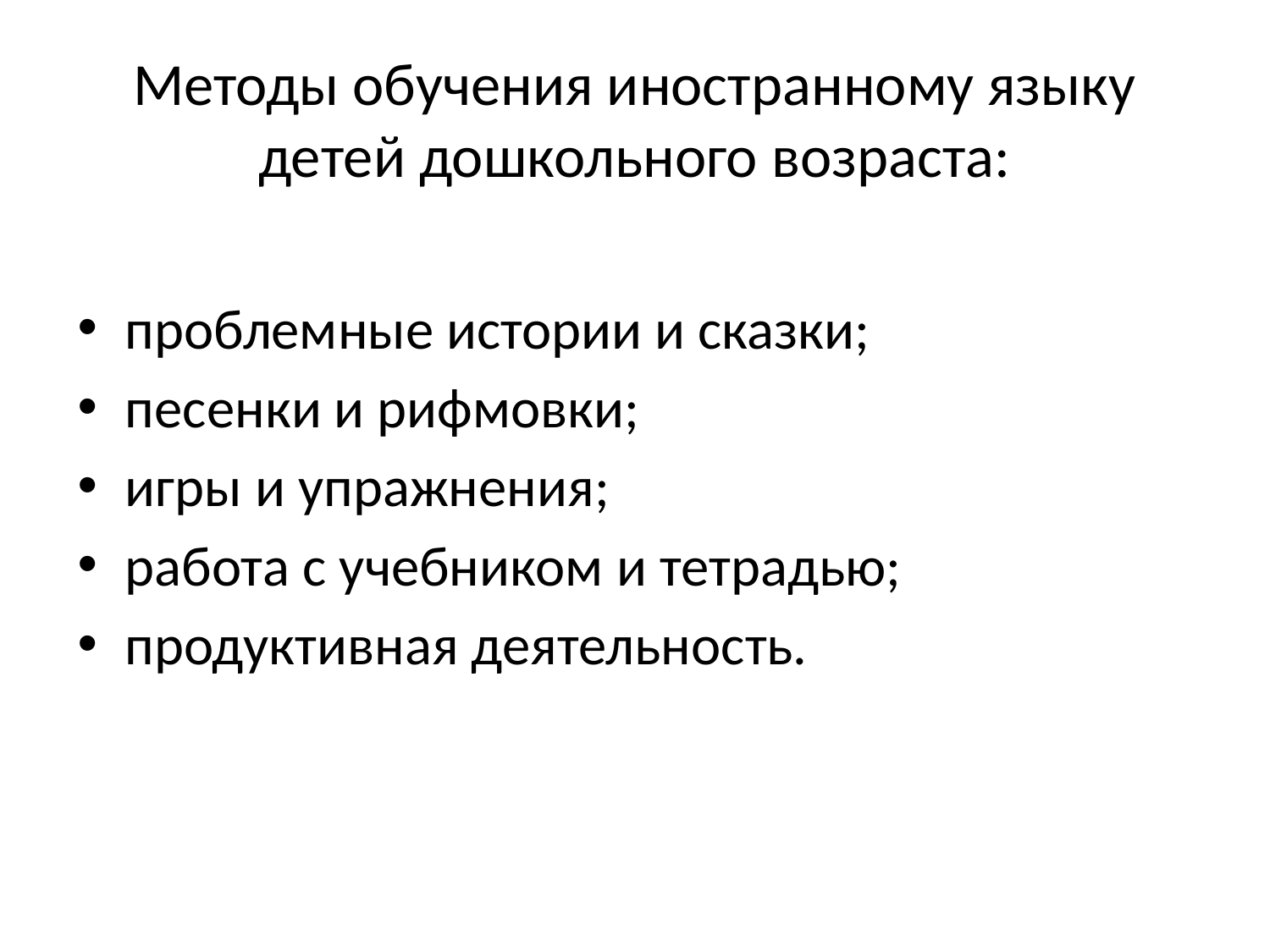

# Методы обучения иностранному языку детей дошкольного возраста:
проблемные истории и сказки;
песенки и рифмовки;
игры и упражнения;
работа с учебником и тетрадью;
продуктивная деятельность.